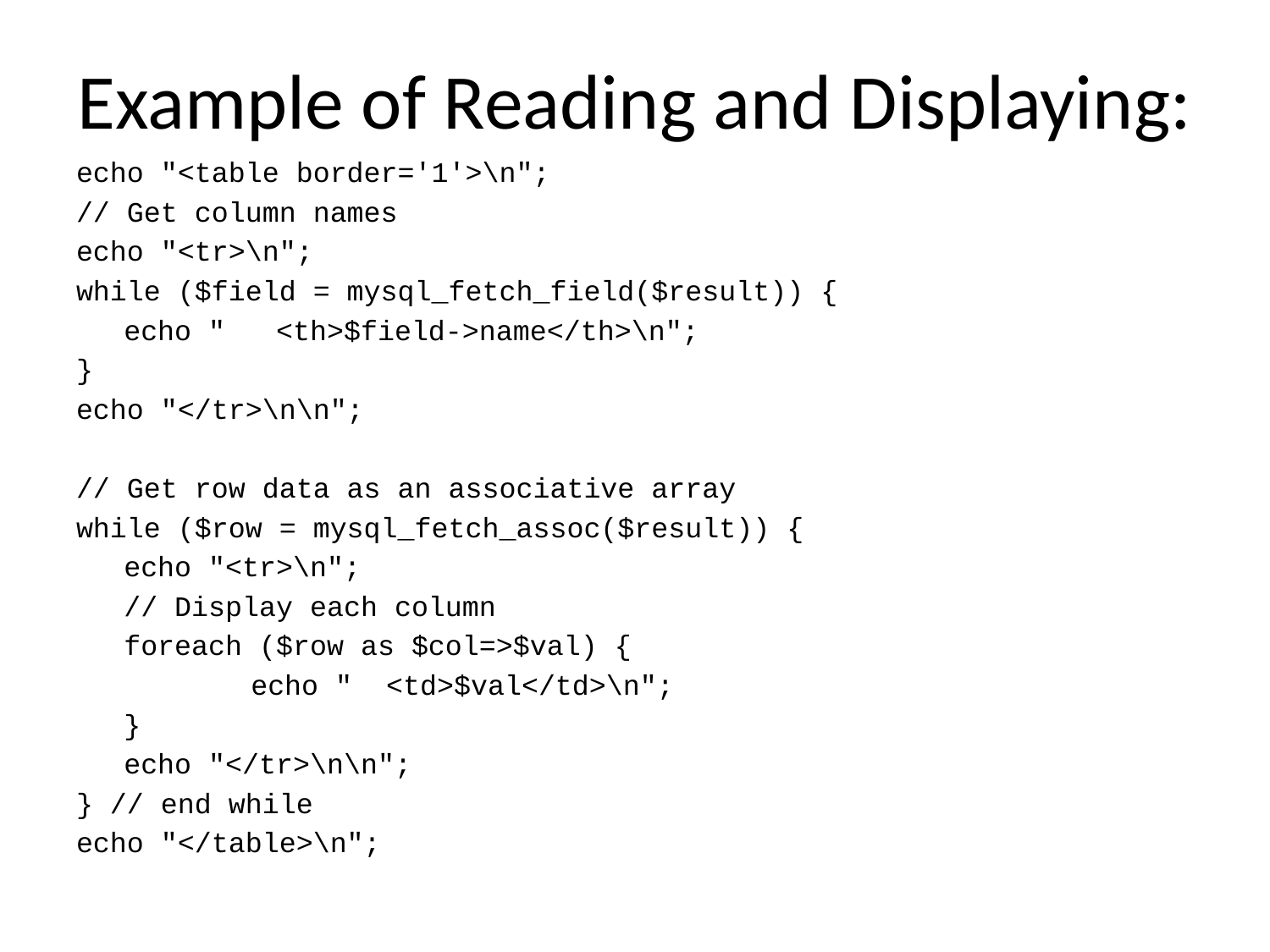

# Example of Reading and Displaying:
echo "<table border='1'>\n";
// Get column names
echo "<tr>\n";
while ($field = mysql_fetch_field($result)) {
	echo "   <th>$field->name</th>\n";
}
echo "</tr>\n\n";

// Get row data as an associative array
while ($row = mysql_fetch_assoc($result)) {
	echo "<tr>\n";
	// Display each column
	foreach ($row as $col=>$val) {
		echo "  <td>$val</td>\n";
	}
	echo "</tr>\n\n";
} // end while
echo "</table>\n";